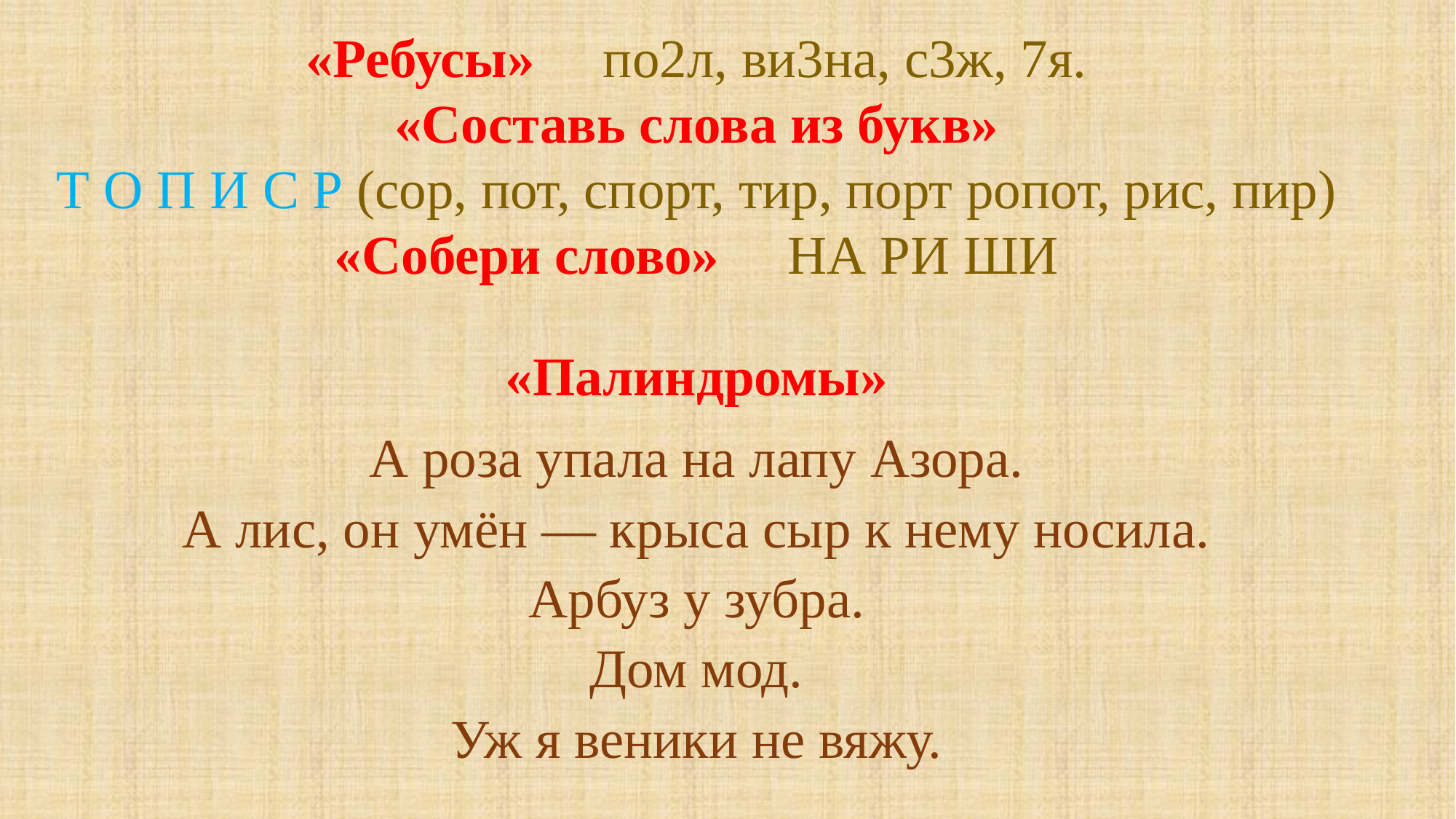

«Ребусы»     по2л, ви3на, с3ж, 7я.
«Составь слова из букв»
Т О П И С Р (сор, пот, спорт, тир, порт ропот, рис, пир)
«Собери слово»     НА РИ ШИ
«Палиндромы»
А роза упала на лапу Азора.
А лис, он умён — крыса сыр к нему носила.
Арбуз у зубра.
Дом мод.
Уж я веники не вяжу.